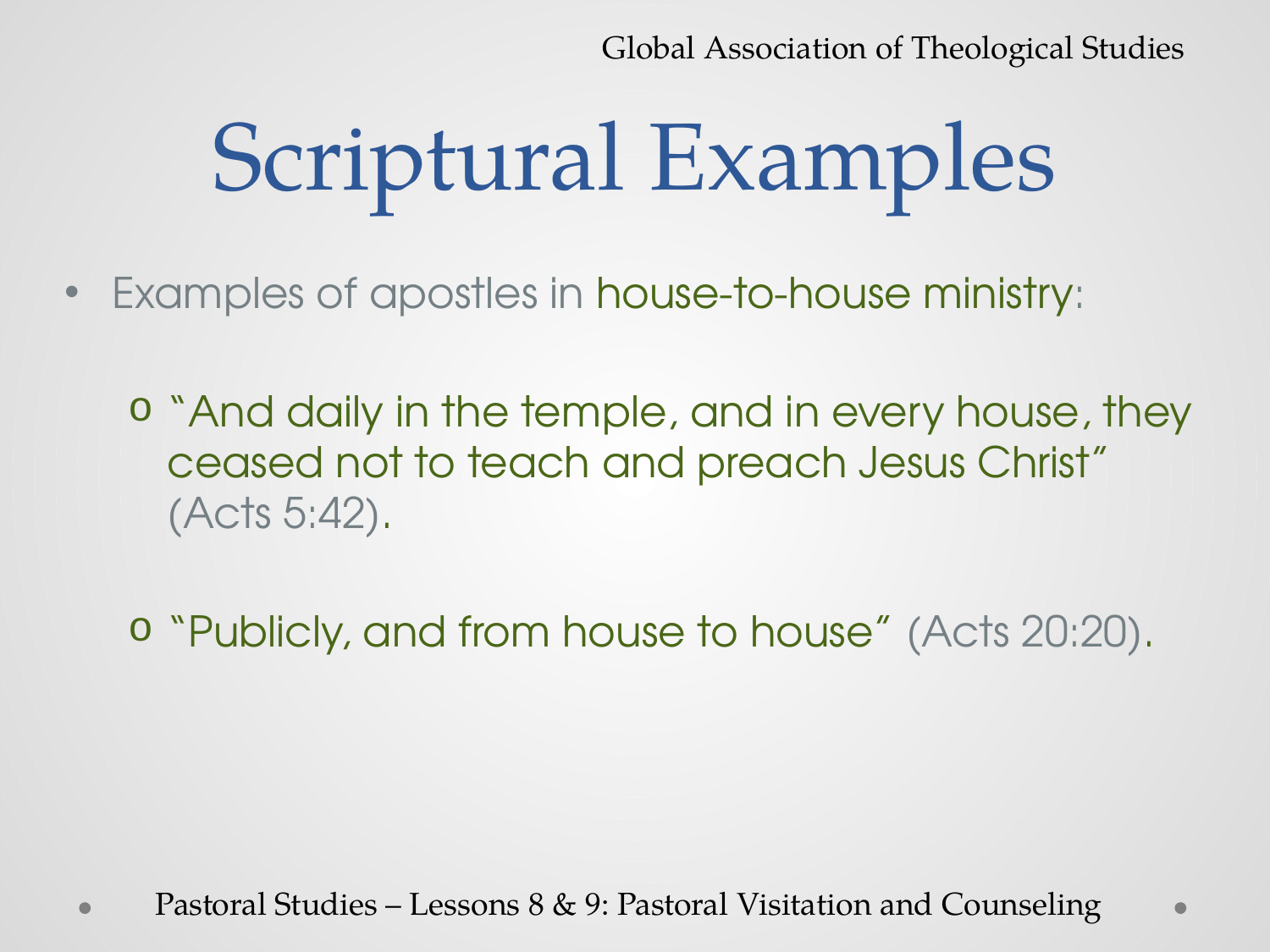

Global Association of Theological Studies
# Scriptural Examples
Examples of apostles in house-to-house ministry:

“And daily in the temple, and in every house, they ceased not to teach and preach Jesus Christ” (Acts 5:42).

“Publicly, and from house to house” (Acts 20:20).

Pastoral Studies – Lessons 8 & 9: Pastoral Visitation and Counseling